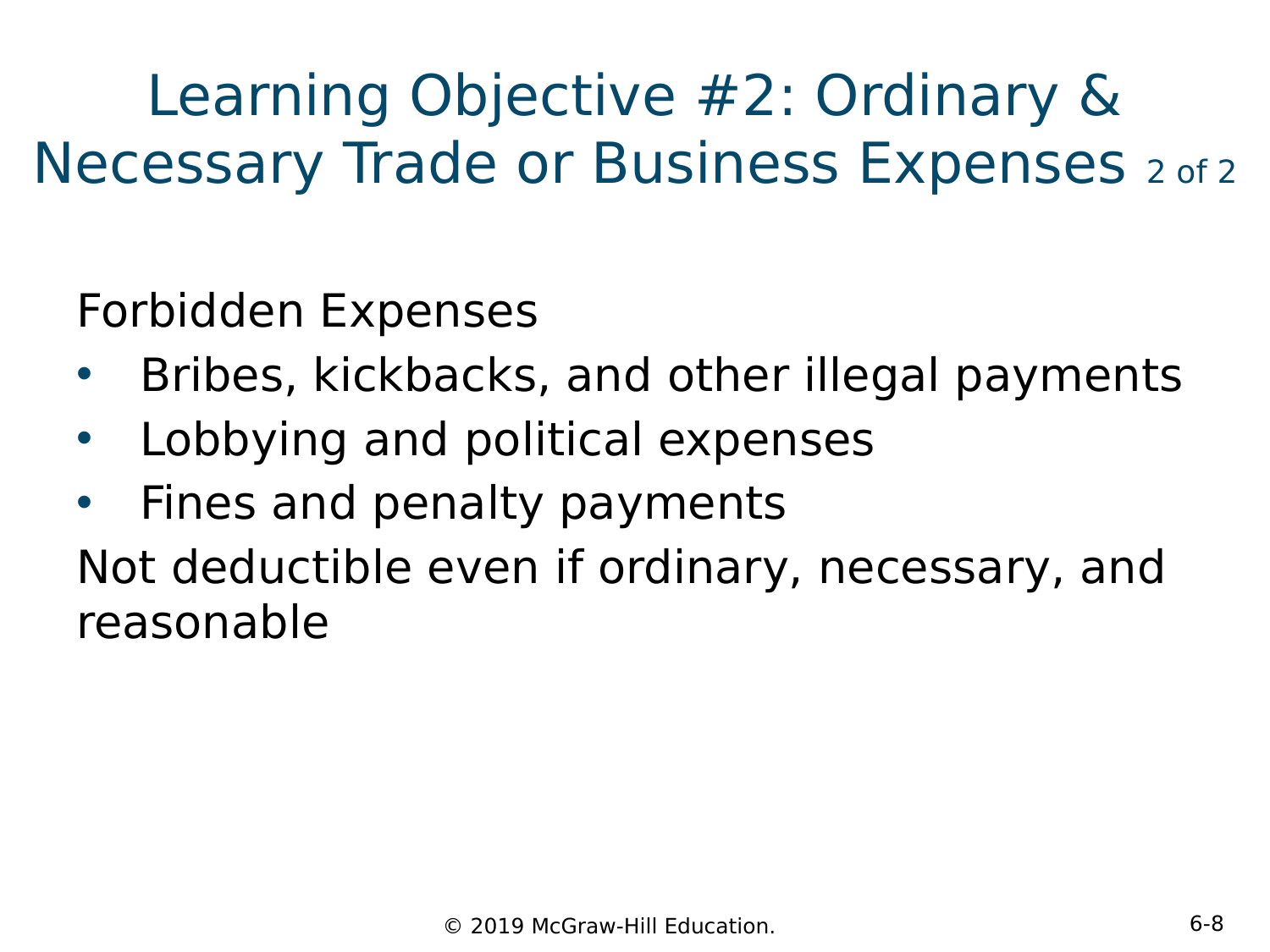

# Learning Objective #2: Ordinary & Necessary Trade or Business Expenses 2 of 2
Forbidden Expenses
Bribes, kickbacks, and other illegal payments
Lobbying and political expenses
Fines and penalty payments
Not deductible even if ordinary, necessary, and reasonable